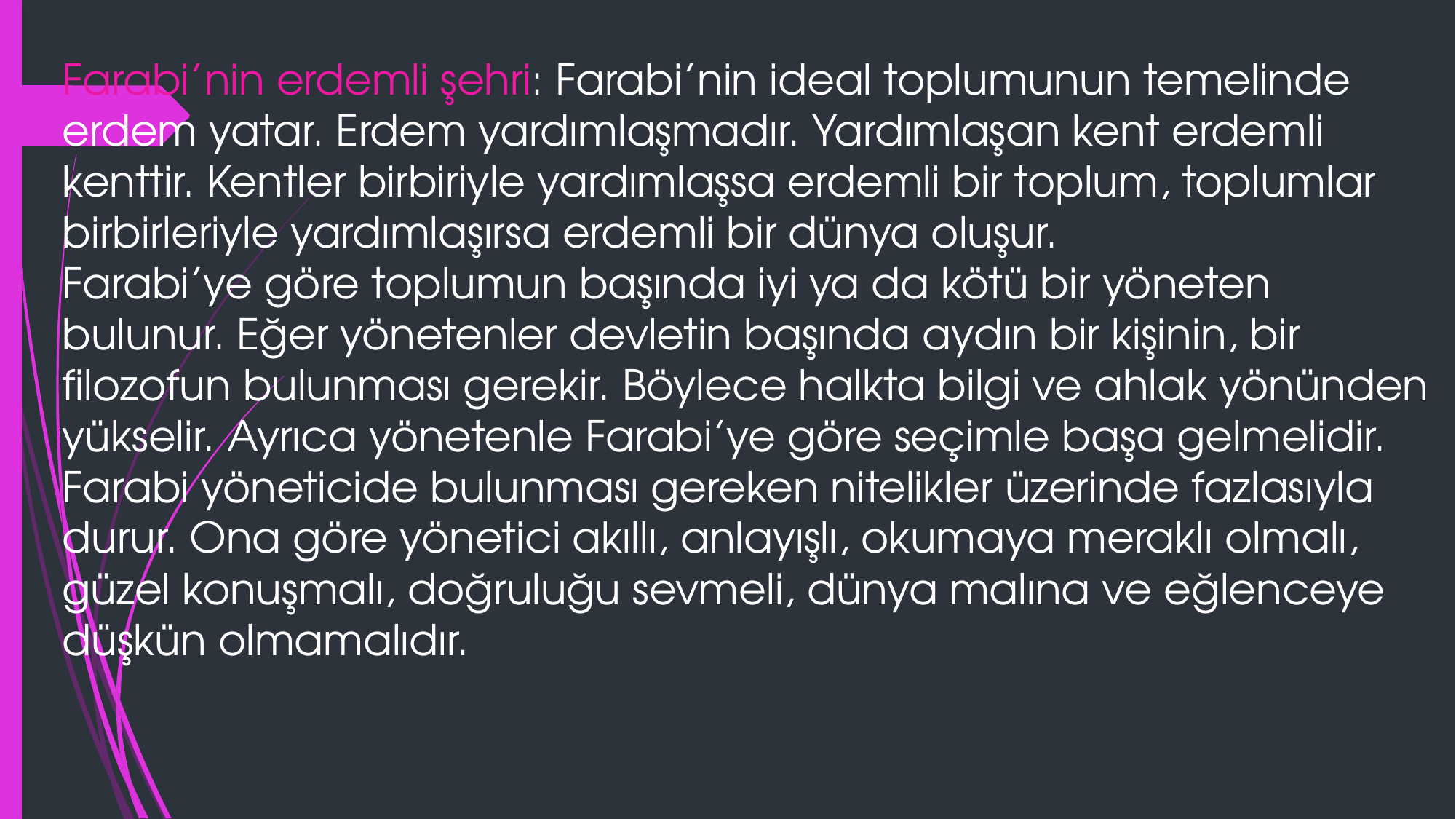

Farabi’nin erdemli şehri: Farabi’nin ideal toplumunun temelinde erdem yatar. Erdem yardımlaşmadır. Yardımlaşan kent erdemli kenttir. Kentler birbiriyle yardımlaşsa erdemli bir toplum, toplumlar birbirleriyle yardımlaşırsa erdemli bir dünya oluşur.
Farabi’ye göre toplumun başında iyi ya da kötü bir yöneten bulunur. Eğer yönetenler devletin başında aydın bir kişinin, bir filozofun bulunması gerekir. Böylece halkta bilgi ve ahlak yönünden yükselir. Ayrıca yönetenle Farabi’ye göre seçimle başa gelmelidir.
Farabi yöneticide bulunması gereken nitelikler üzerinde fazlasıyla durur. Ona göre yönetici akıllı, anlayışlı, okumaya meraklı olmalı, güzel konuşmalı, doğruluğu sevmeli, dünya malına ve eğlenceye düşkün olmamalıdır.